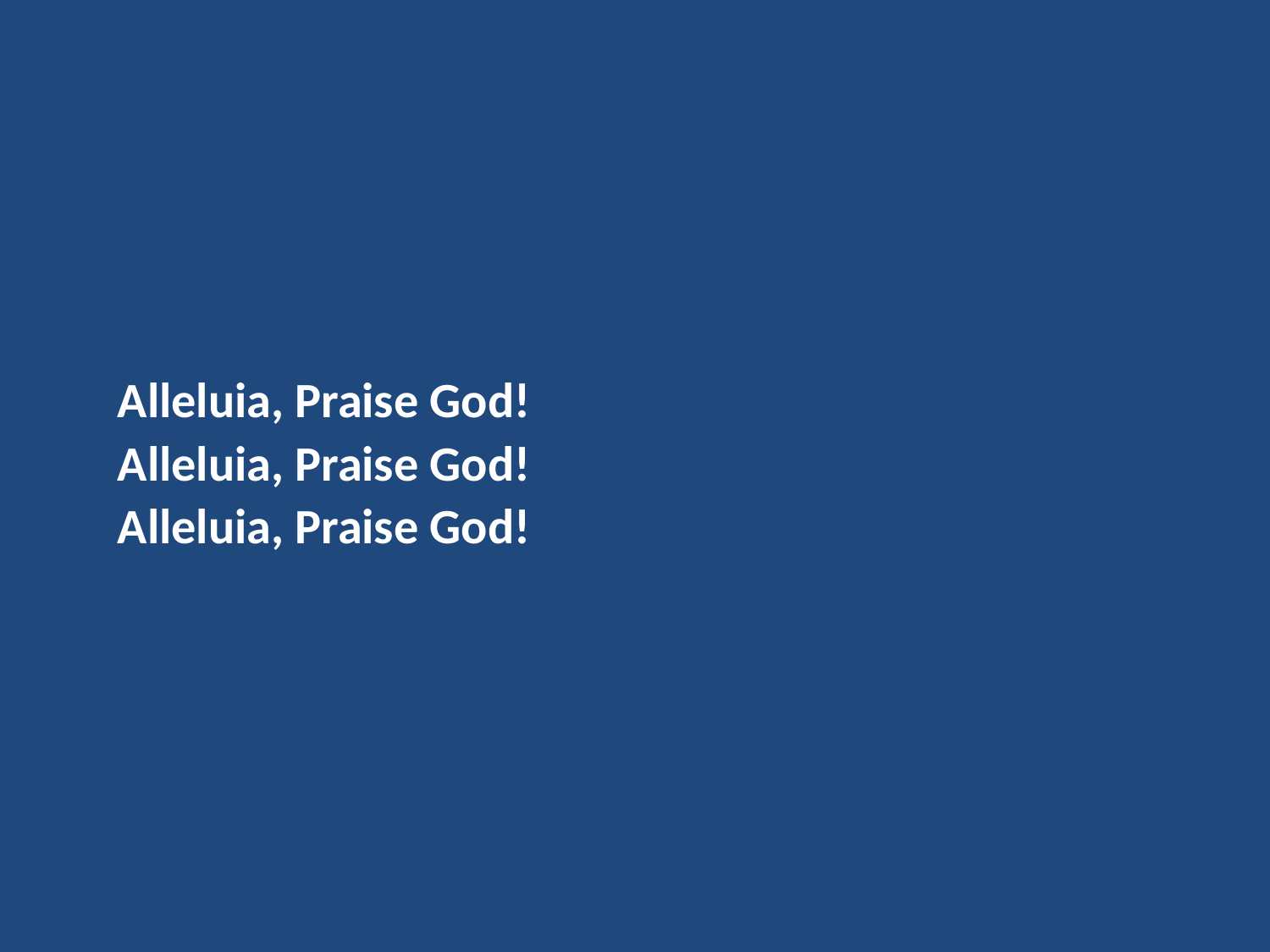

Alleluia, Praise God!
Alleluia, Praise God!
Alleluia, Praise God!